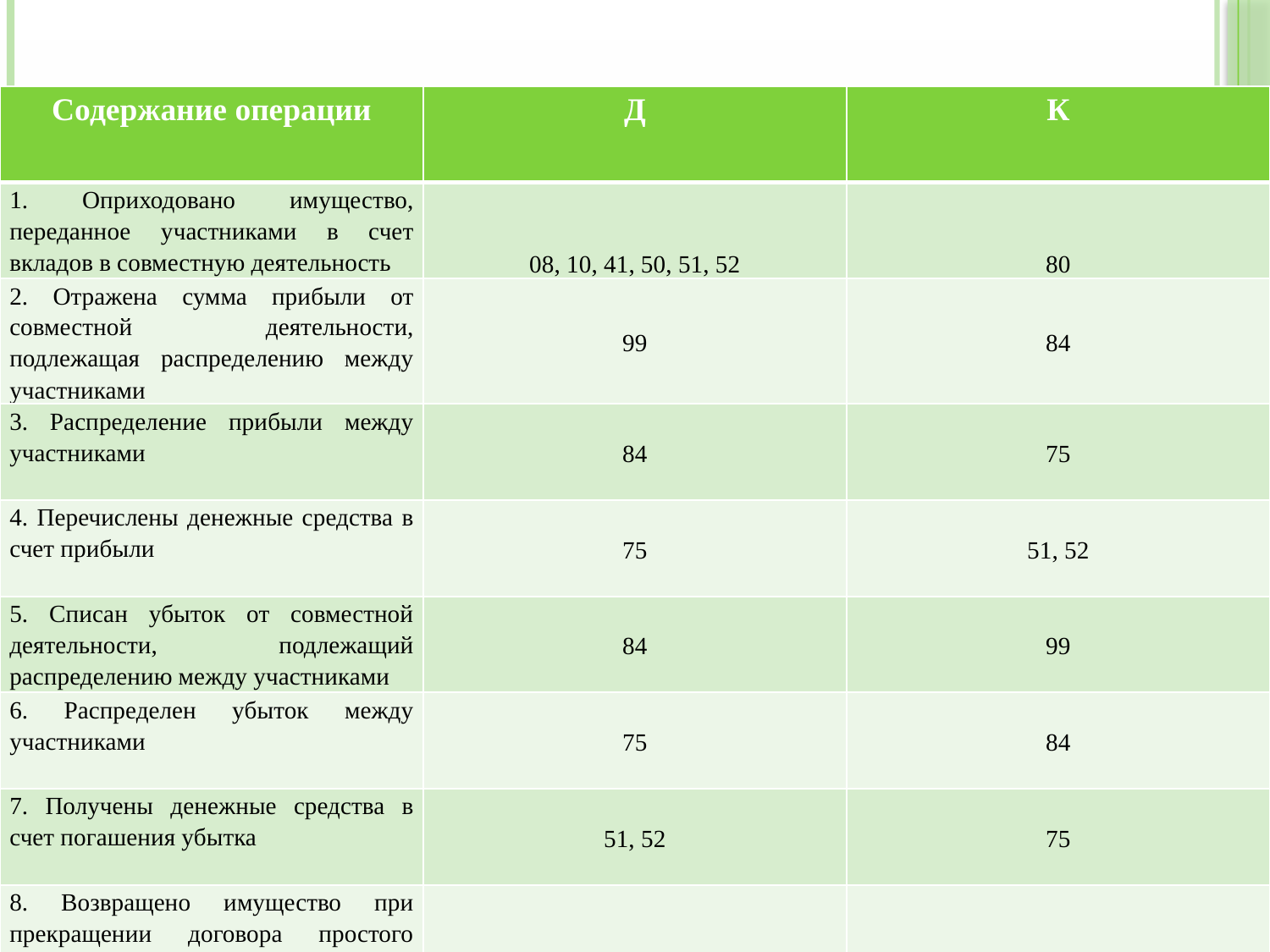

| Содержание операции | Д | К |
| --- | --- | --- |
| 1. Оприходовано имущество, переданное участниками в счет вкладов в совместную деятельность | 08, 10, 41, 50, 51, 52 | 80 |
| 2. Отражена сумма прибыли от совместной деятельности, подлежащая распределению между участниками | 99 | 84 |
| 3. Распределение прибыли между участниками | 84 | 75 |
| 4. Перечислены денежные средства в счет прибыли | 75 | 51, 52 |
| 5. Списан убыток от совместной деятельности, подлежащий распределению между участниками | 84 | 99 |
| 6. Распределен убыток между участниками | 75 | 84 |
| 7. Получены денежные средства в счет погашения убытка | 51, 52 | 75 |
| 8. Возвращено имущество при прекращении договора простого товарищества | 80 | 01, 10, 41, 50 |
# Схема учетных записей по договору простого товарищества на обособленном балансе: